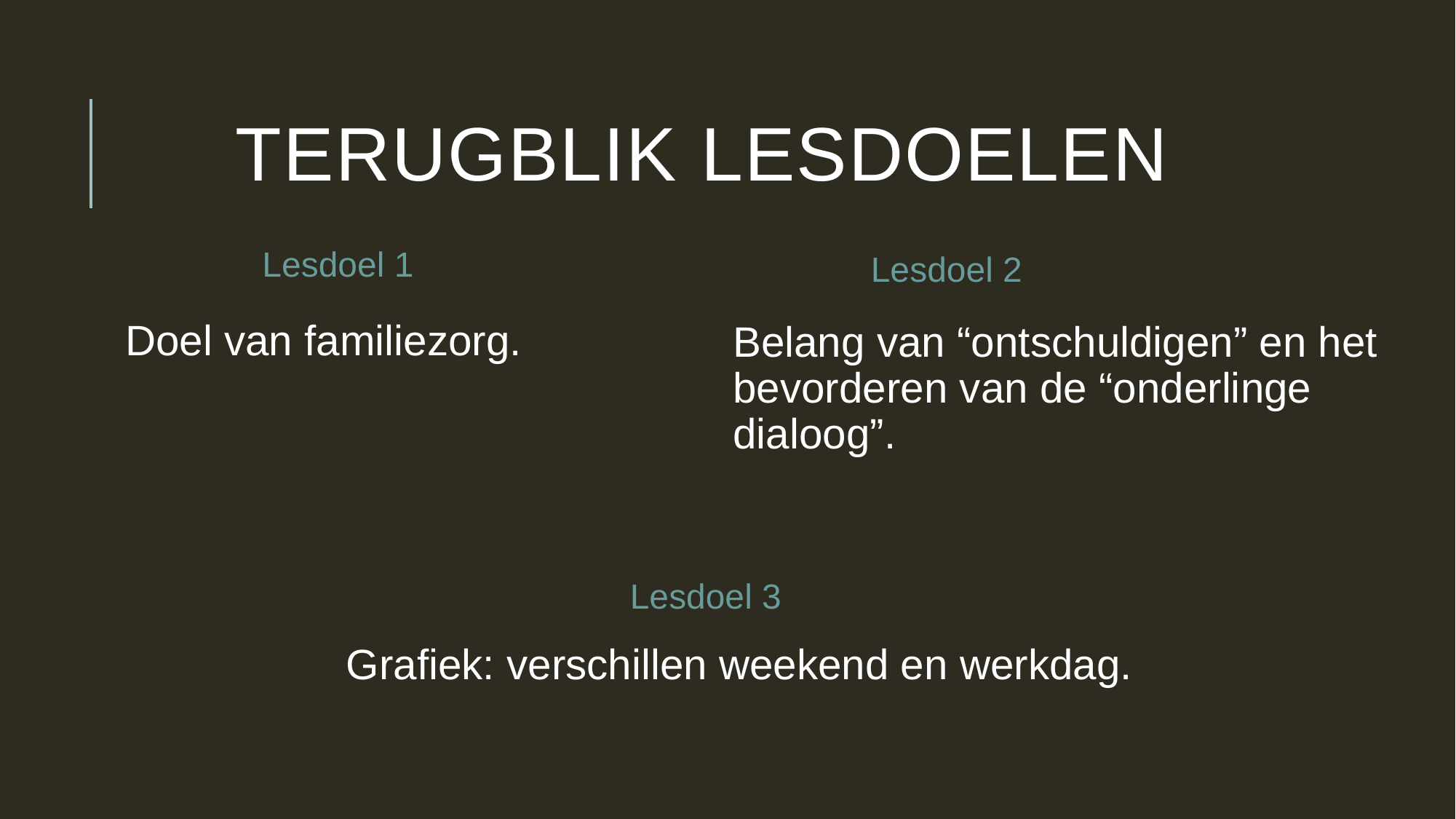

# Terugblik Lesdoelen
Lesdoel 1
Lesdoel 2
Doel van familiezorg.
Belang van “ontschuldigen” en het bevorderen van de “onderlinge dialoog”.
Lesdoel 3
Grafiek: verschillen weekend en werkdag.